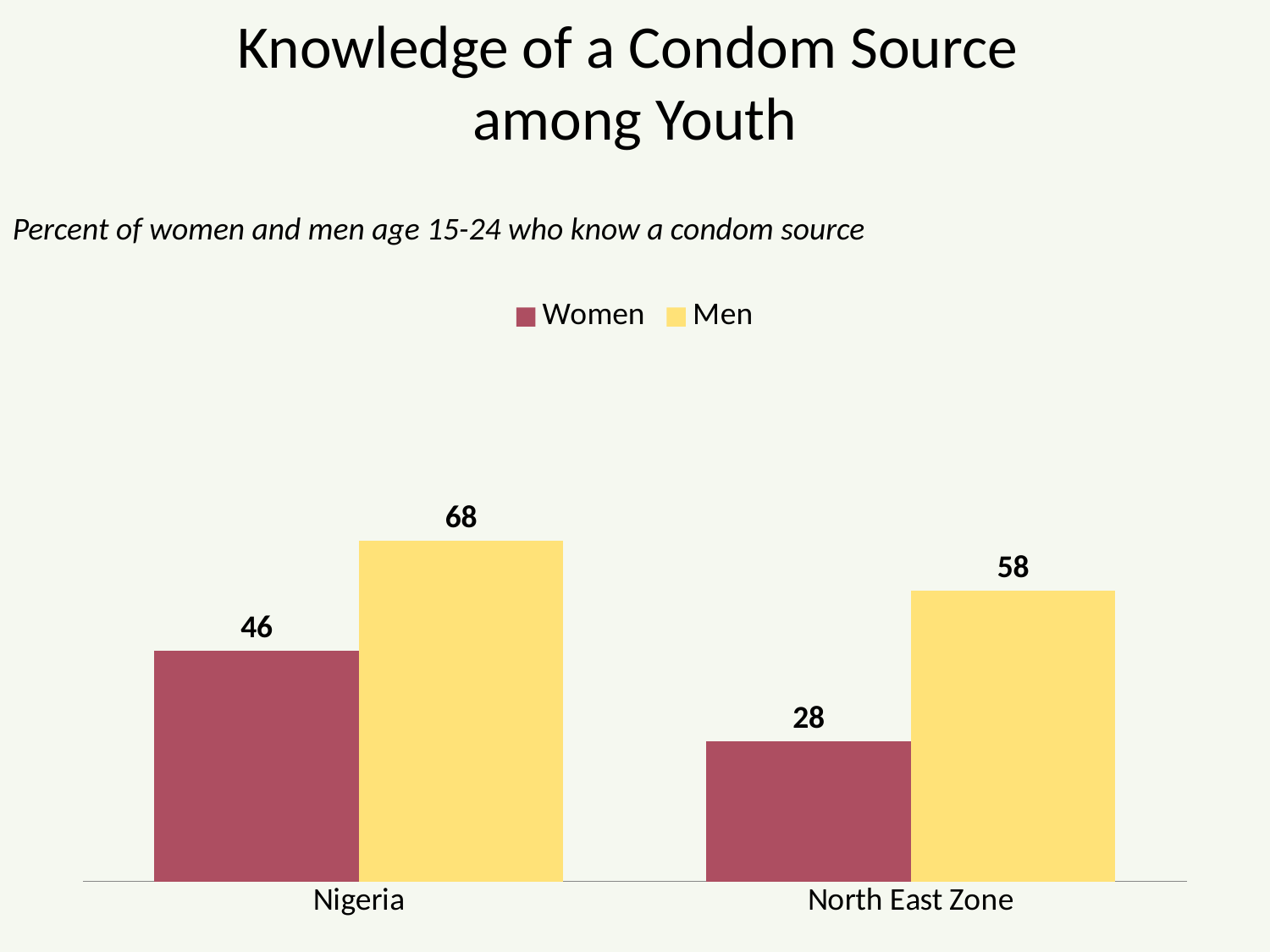

# Knowledge of a Condom Source among Youth
Percent of women and men age 15-24 who know a condom source

### Chart

| Category | Women | Men |
|---|---|---|
| Nigeria | 46.0 | 68.0 |
| North East Zone | 28.0 | 58.0 |